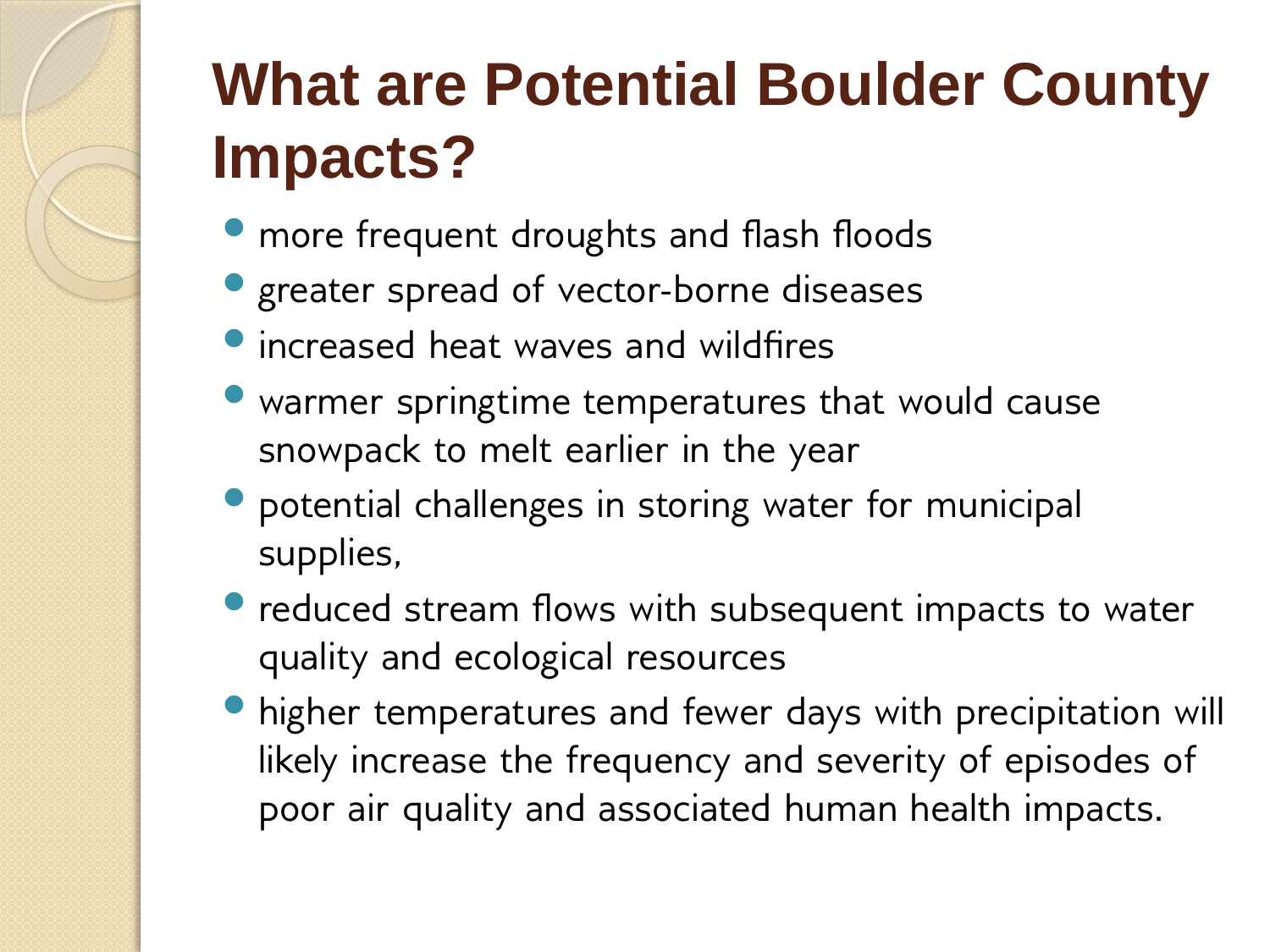

# What are Potential Boulder County Impacts?
more frequent droughts and flash floods
greater spread of vector-borne diseases
increased heat waves and wildfires
warmer springtime temperatures that would cause snowpack to melt earlier in the year
potential challenges in storing water for municipal supplies,
reduced stream flows with subsequent impacts to water quality and ecological resources
higher temperatures and fewer days with precipitation will likely increase the frequency and severity of episodes of poor air quality and associated human health impacts.